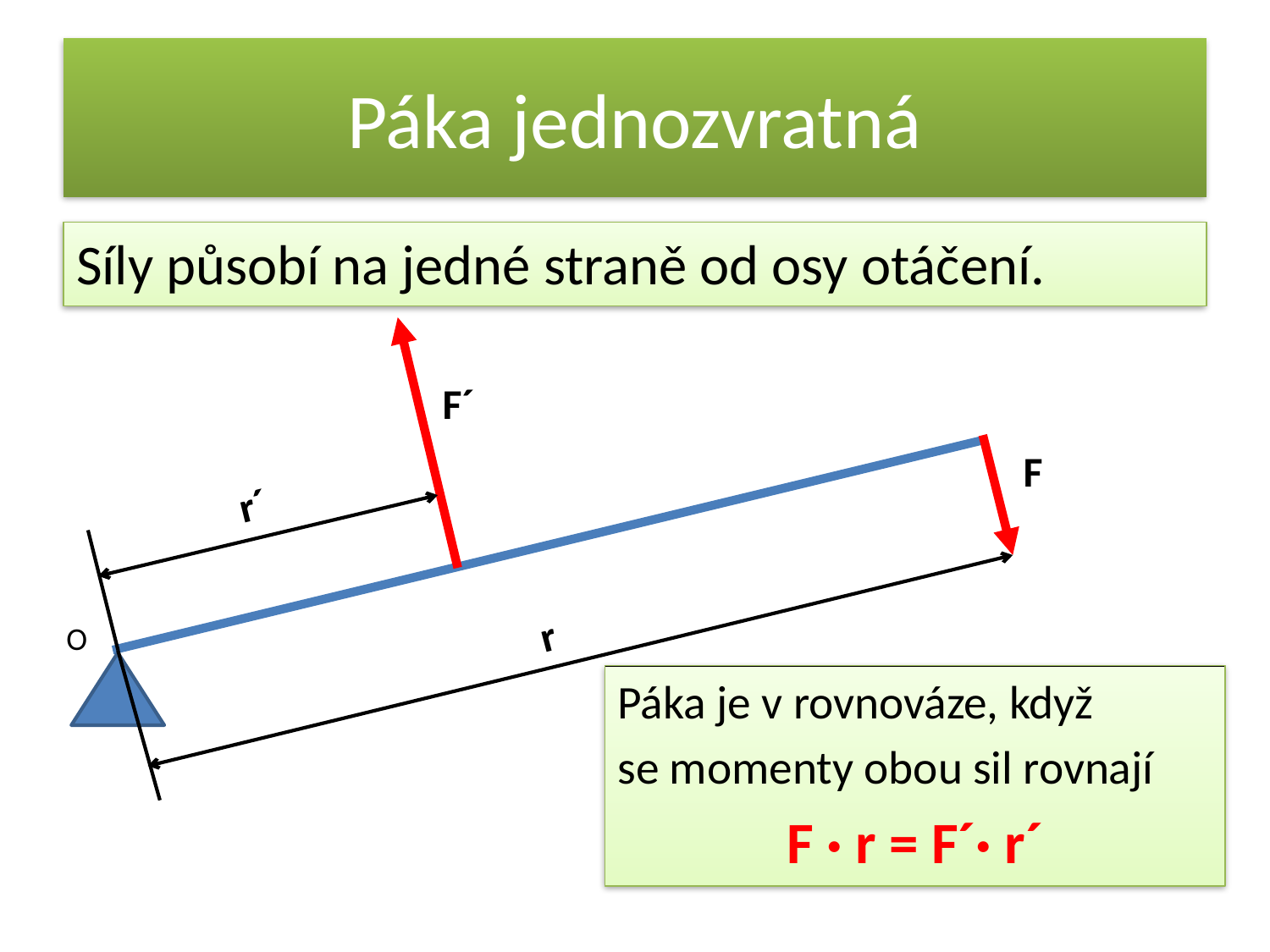

# Páka jednozvratná
Síly působí na jedné straně od osy otáčení.
F´
F
r´
r
O

Páka je v rovnováze, když
se momenty obou sil rovnají
F · r = F´· r´